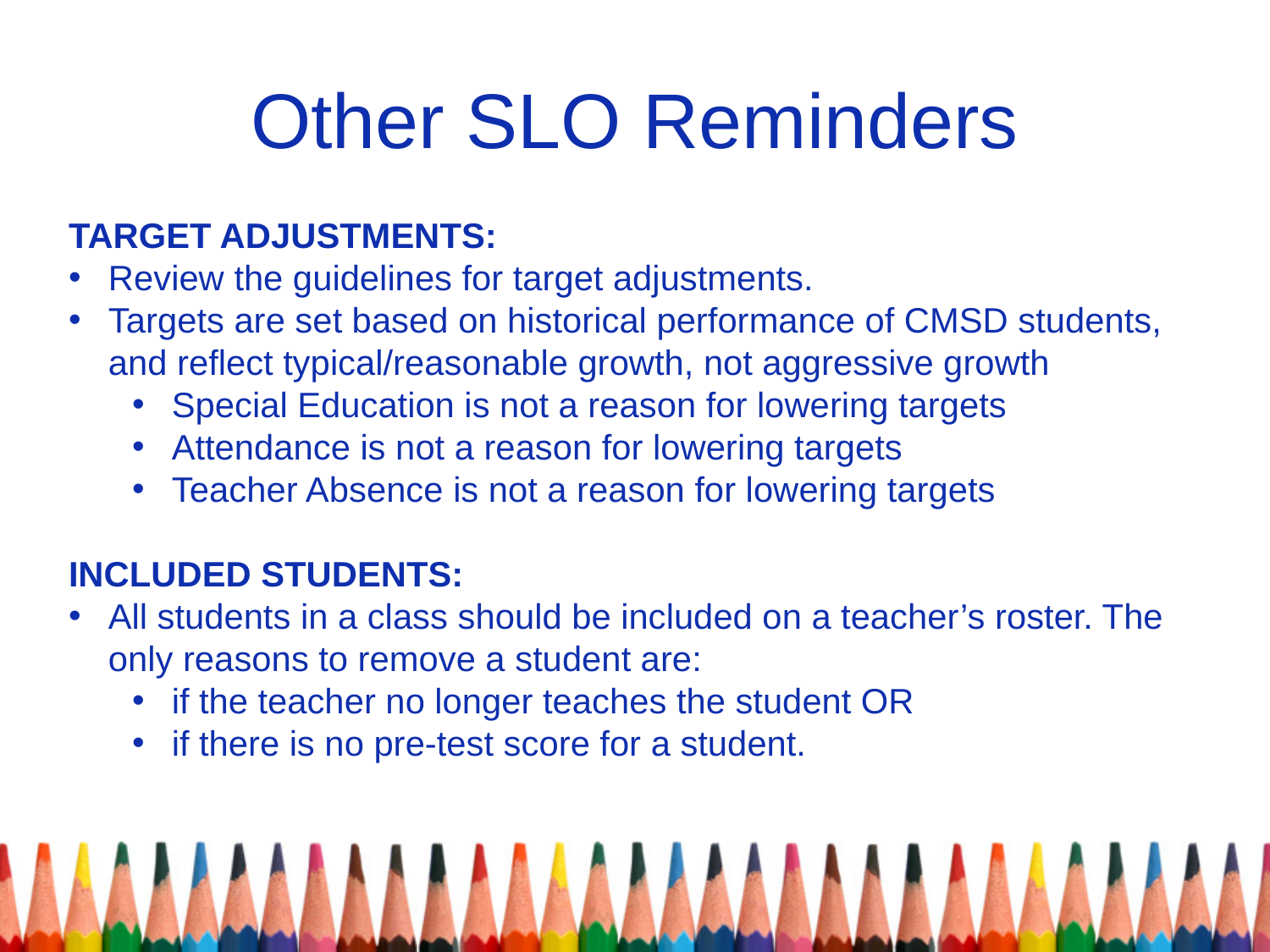

# Other SLO Reminders
TARGET ADJUSTMENTS:
Review the guidelines for target adjustments.
Targets are set based on historical performance of CMSD students, and reflect typical/reasonable growth, not aggressive growth
Special Education is not a reason for lowering targets
Attendance is not a reason for lowering targets
Teacher Absence is not a reason for lowering targets

INCLUDED STUDENTS:
All students in a class should be included on a teacher’s roster. The only reasons to remove a student are:
if the teacher no longer teaches the student OR
if there is no pre-test score for a student.